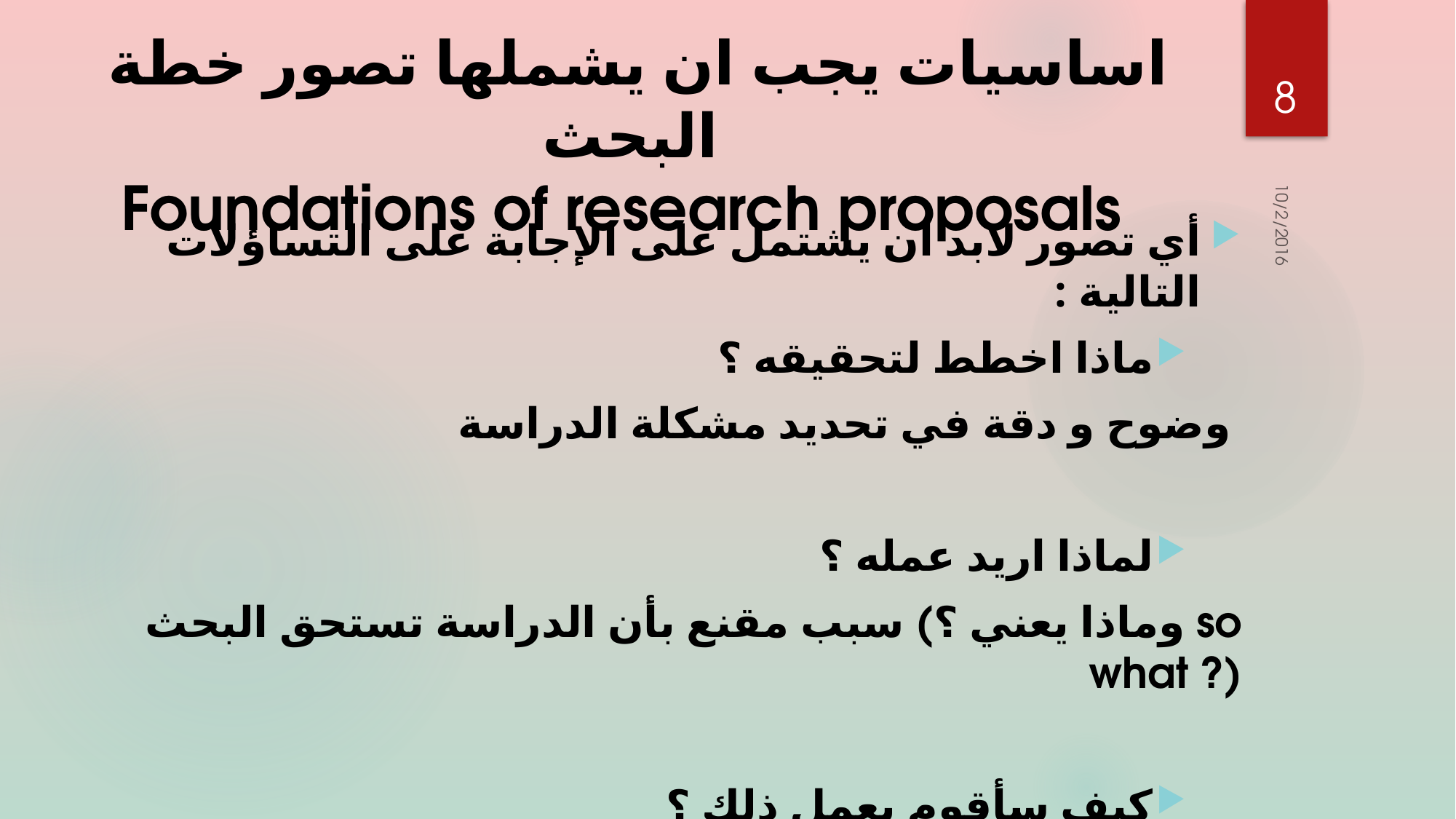

# اساسيات يجب ان يشملها تصور خطة البحث Foundations of research proposals
8
أي تصور لابد ان يشتمل على الإجابة على التساؤلات التالية :
ماذا اخطط لتحقيقه ؟
وضوح و دقة في تحديد مشكلة الدراسة

لماذا اريد عمله ؟
سبب مقنع بأن الدراسة تستحق البحث (وماذا يعني ؟ so what ?)

كيف سأقوم بعمل ذلك ؟
التأكد من ان البحث قابل للتطبيق

10/2/2016